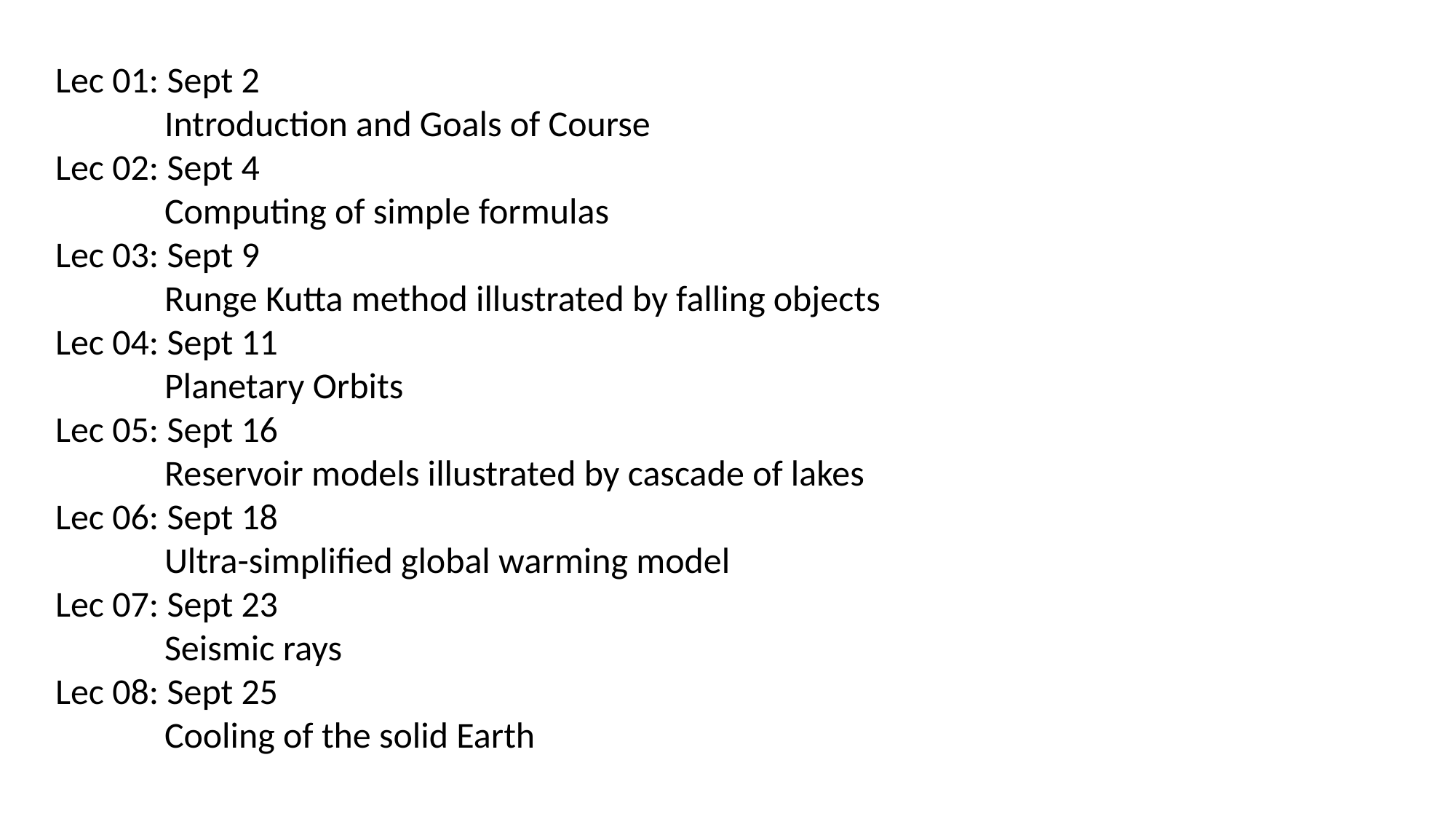

Lec 01: Sept 2
	Introduction and Goals of Course
Lec 02: Sept 4
	Computing of simple formulas
Lec 03: Sept 9
	Runge Kutta method illustrated by falling objects
Lec 04: Sept 11
	Planetary Orbits
Lec 05: Sept 16
	Reservoir models illustrated by cascade of lakes
Lec 06: Sept 18
	Ultra-simplified global warming model
Lec 07: Sept 23
	Seismic rays
Lec 08: Sept 25
	Cooling of the solid Earth